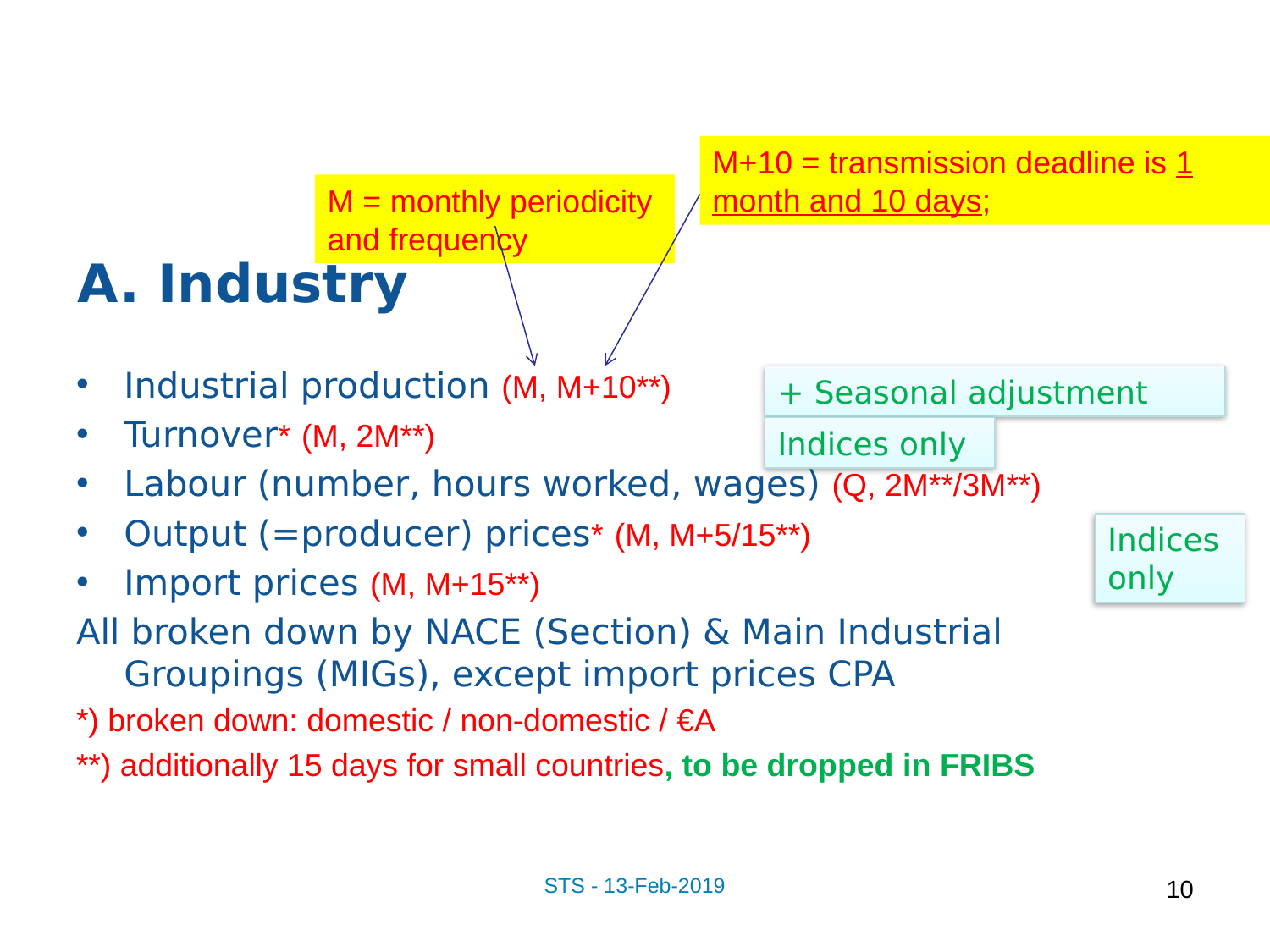

M+10 = transmission deadline is 1 month and 10 days;
M = monthly periodicity and frequency
# A. Industry
Industrial production (M, M+10**)
Turnover* (M, 2M**)
Labour (number, hours worked, wages) (Q, 2M**/3M**)
Output (=producer) prices* (M, M+5/15**)
Import prices (M, M+15**)
All broken down by NACE (Section) & Main Industrial Groupings (MIGs), except import prices CPA
*) broken down: domestic / non-domestic / €A
**) additionally 15 days for small countries, to be dropped in FRIBS

+ Seasonal adjustment
Indices only
Indices only
STS - 13-Feb-2019
10